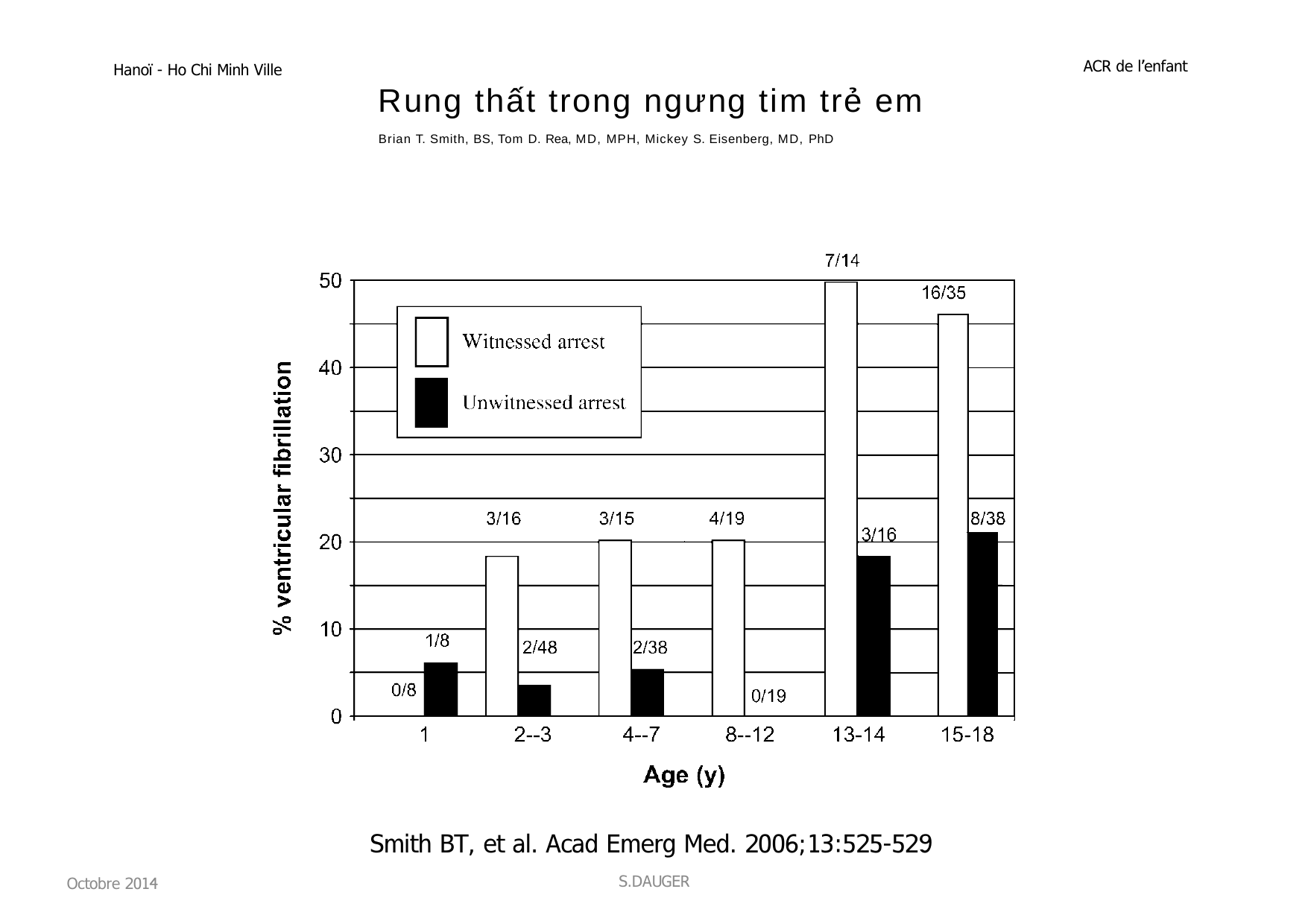

ACR de l’enfant
Hanoï - Ho Chi Minh Ville
Rung thất trong ngưng tim trẻ em

Brian T. Smith, BS, Tom D. Rea, MD, MPH, Mickey S. Eisenberg, MD, PhD

Smith BT, et al. Acad Emerg Med. 2006;13:525-529
Octobre 2014
S.DAUGER